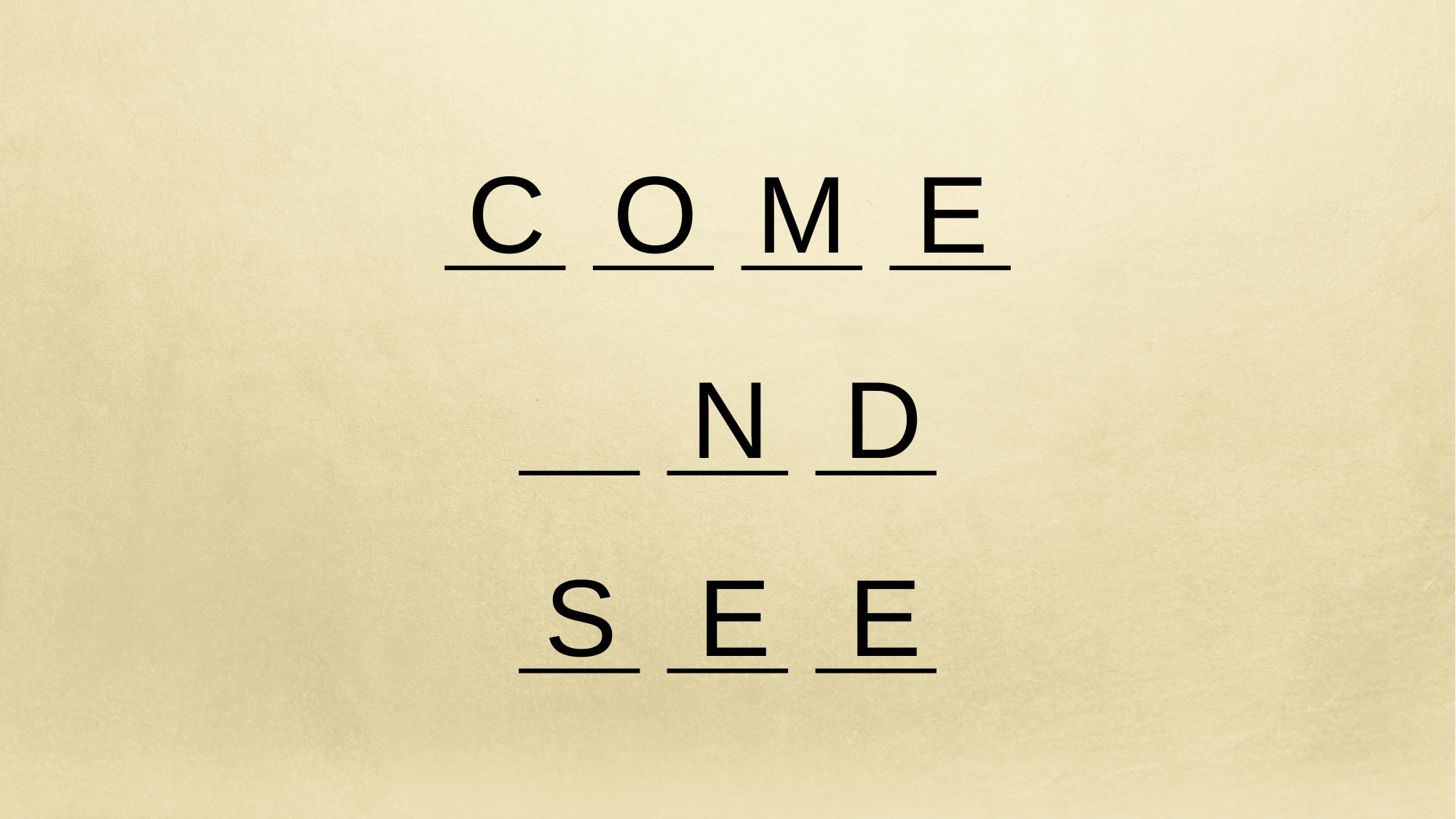

C
O
M
E

N
D

S
E
E